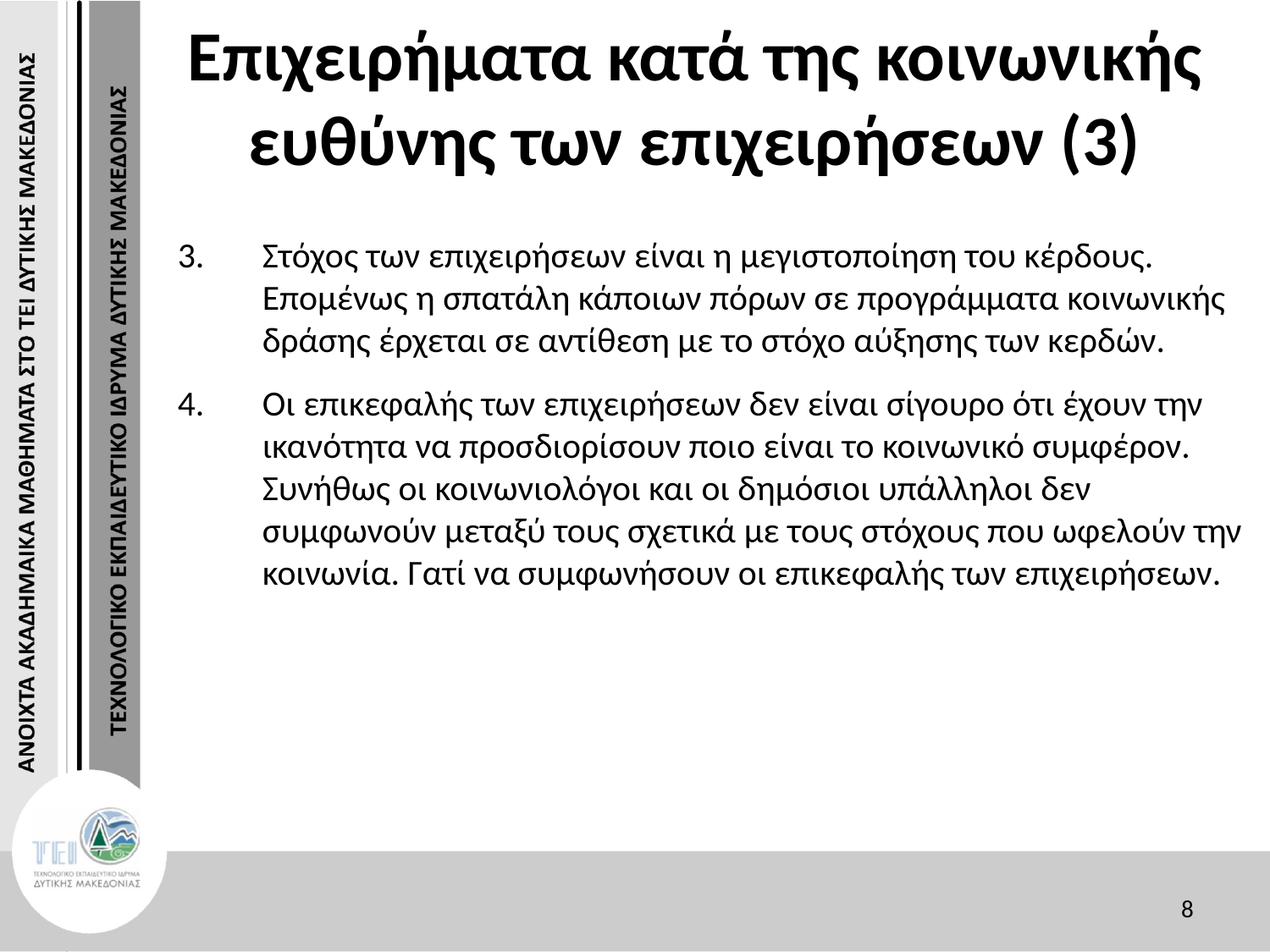

# Επιχειρήματα κατά της κοινωνικής ευθύνης των επιχειρήσεων (3)
Στόχος των επιχειρήσεων είναι η μεγιστοποίηση του κέρδους. Επομένως η σπατάλη κάποιων πόρων σε προγράμματα κοινωνικής δράσης έρχεται σε αντίθεση με το στόχο αύξησης των κερδών.
Οι επικεφαλής των επιχειρήσεων δεν είναι σίγουρο ότι έχουν την ικανότητα να προσδιορίσουν ποιο είναι το κοινωνικό συμφέρον. Συνήθως οι κοινωνιολόγοι και οι δημόσιοι υπάλληλοι δεν συμφωνούν μεταξύ τους σχετικά με τους στόχους που ωφελούν την κοινωνία. Γατί να συμφωνήσουν οι επικεφαλής των επιχειρήσεων.
8